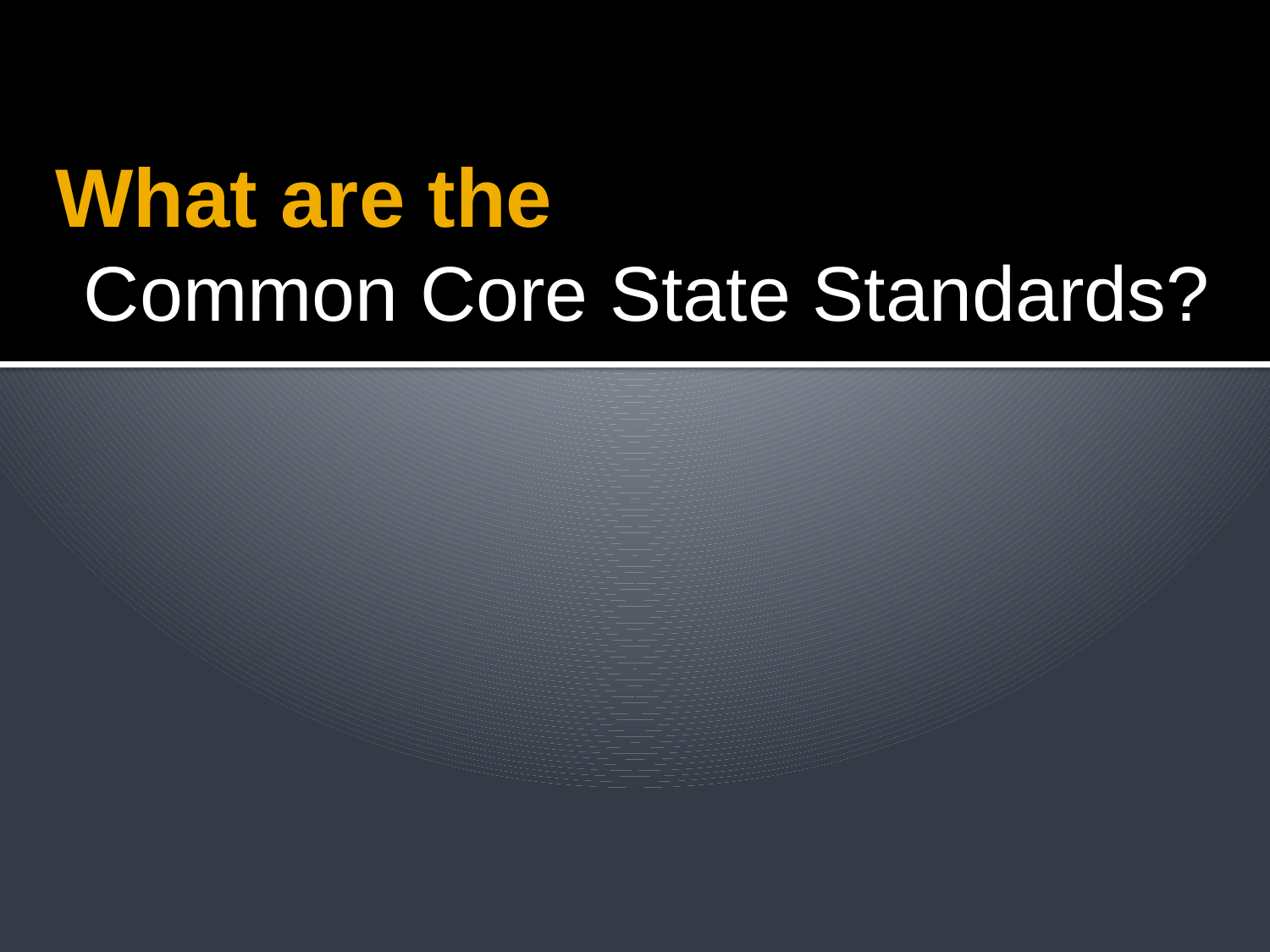

# What are the
Common Core State Standards?